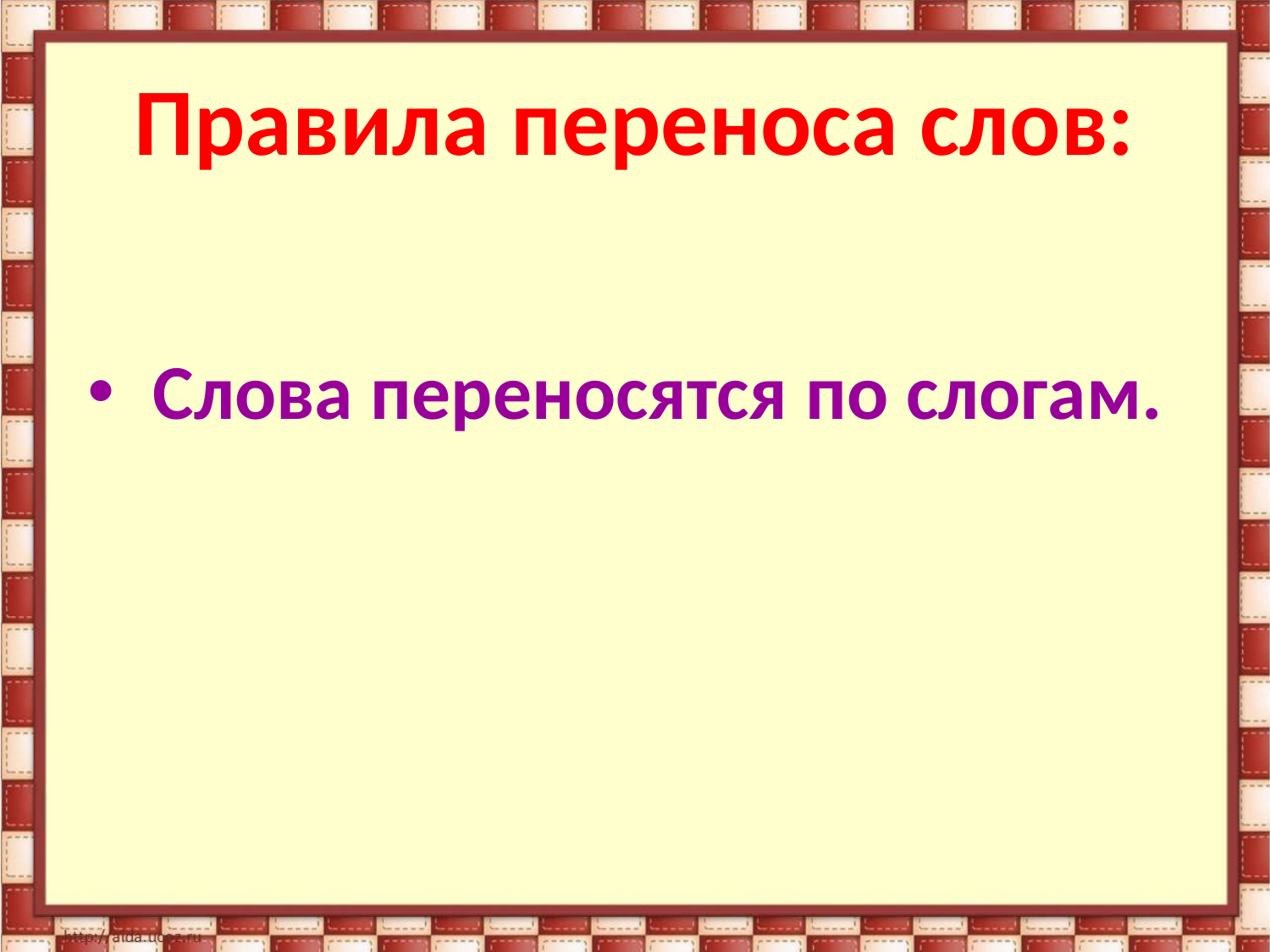

# Правила переноса слов:
 Слова переносятся по слогам.